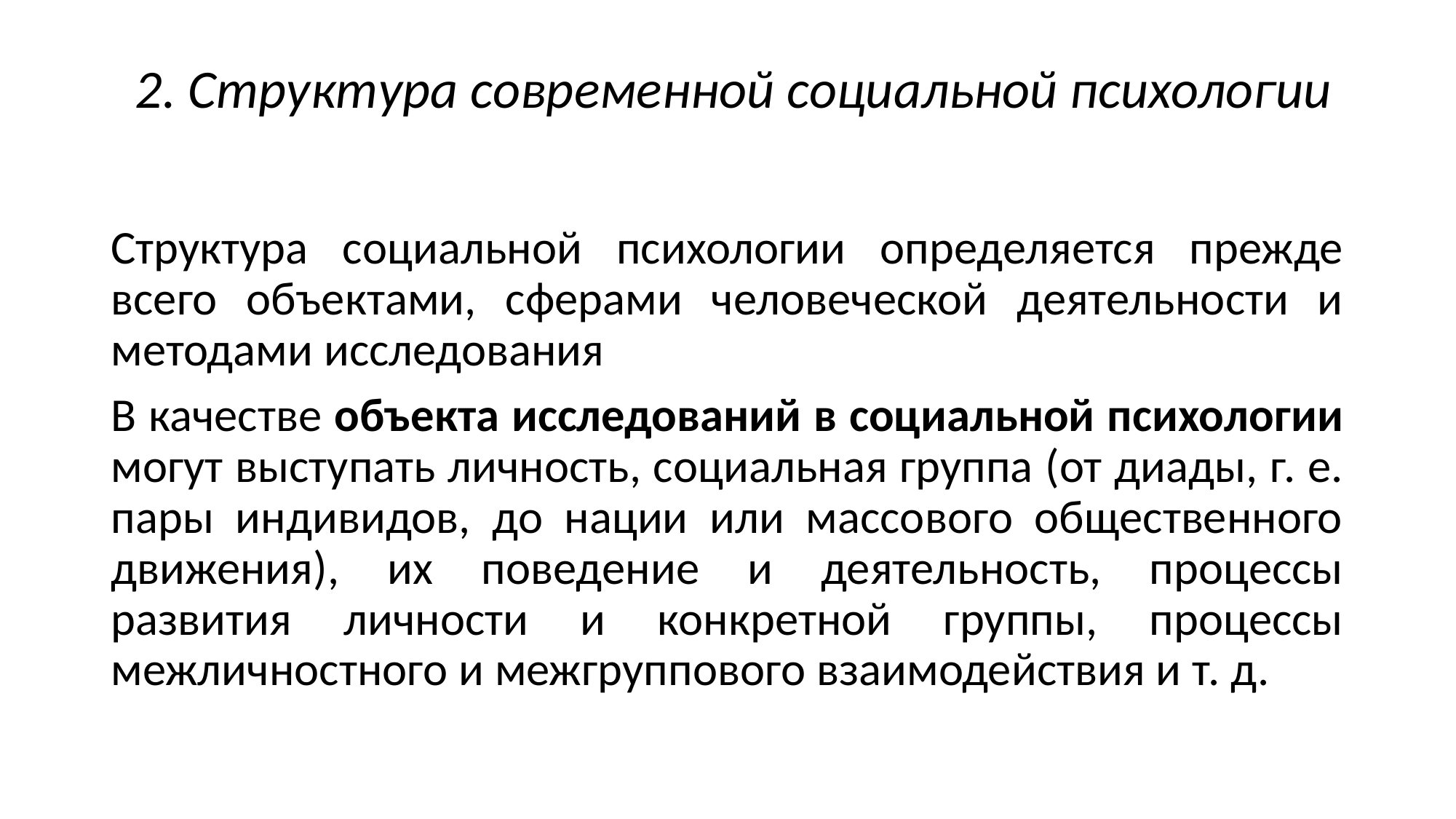

# 2. Структура современной социальной психологии
Структура социальной психологии определяется прежде всего объектами, сферами человеческой деятельности и методами исследования
В качестве объекта исследований в социальной психологии могут выступать личность, социальная группа (от диады, г. е. пары индивидов, до нации или массового общественного движения), их поведение и деятельность, процессы развития личности и конкретной группы, процессы межличностного и межгруппового взаимодействия и т. д.